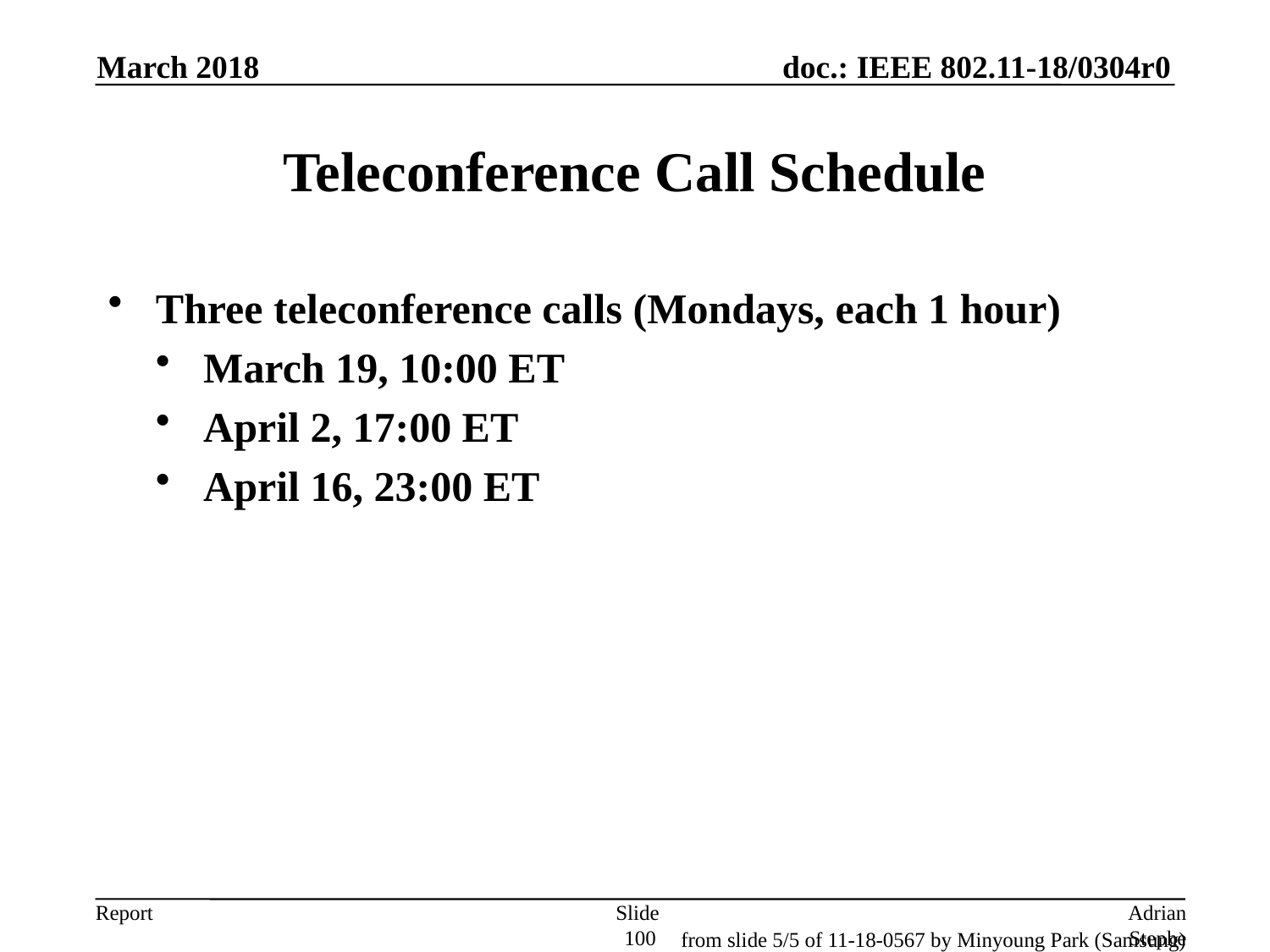

March 2018
# Teleconference Call Schedule
Three teleconference calls (Mondays, each 1 hour)
March 19, 10:00 ET
April 2, 17:00 ET
April 16, 23:00 ET

Slide 100
Adrian Stephens, Intel Corporation
from slide 5/5 of 11-18-0567 by Minyoung Park (Samsung)